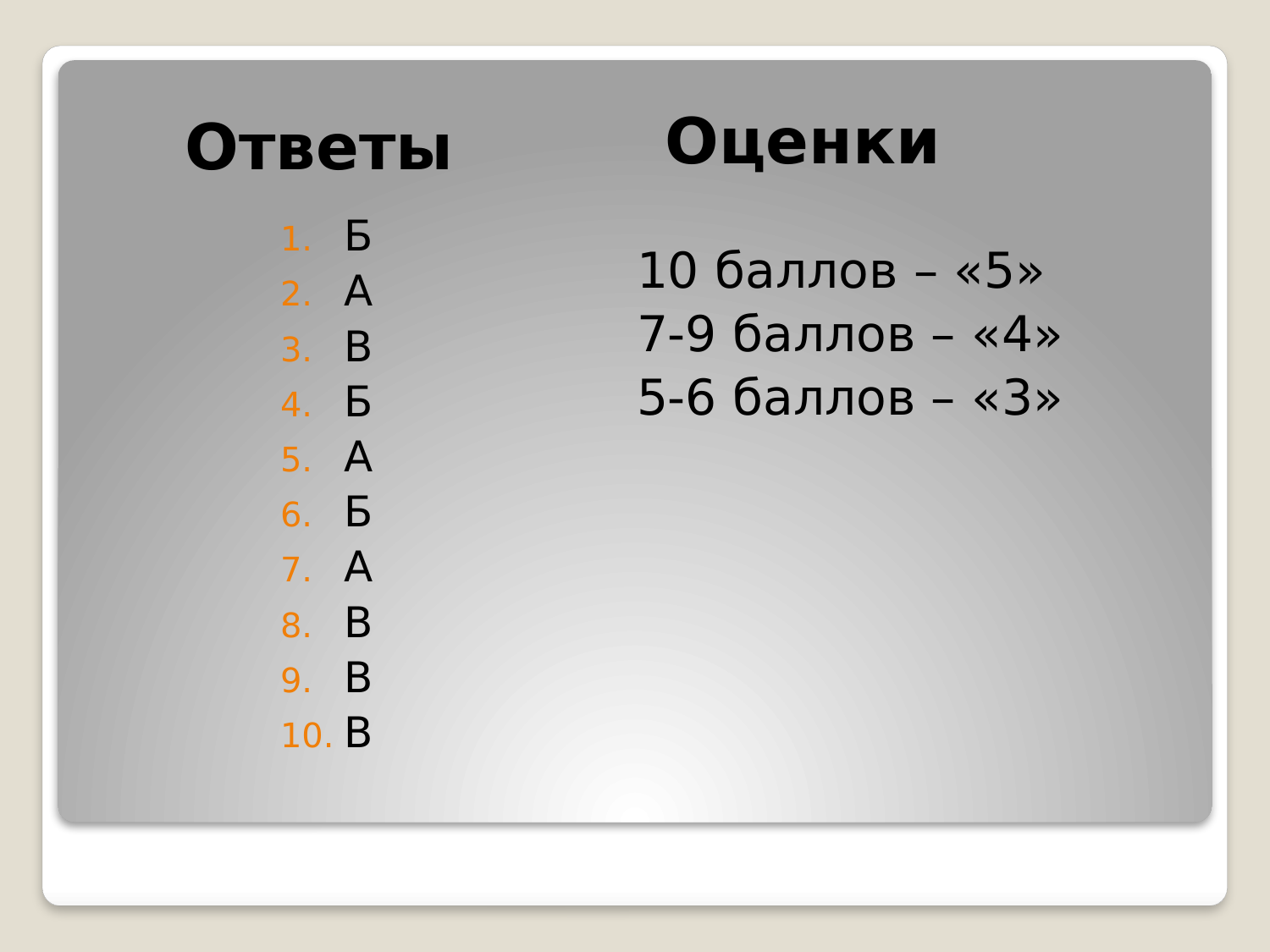

Оценки
Ответы
Б
А
В
Б
А
Б
А
В
В
В
10 баллов – «5»
7-9 баллов – «4»
5-6 баллов – «3»